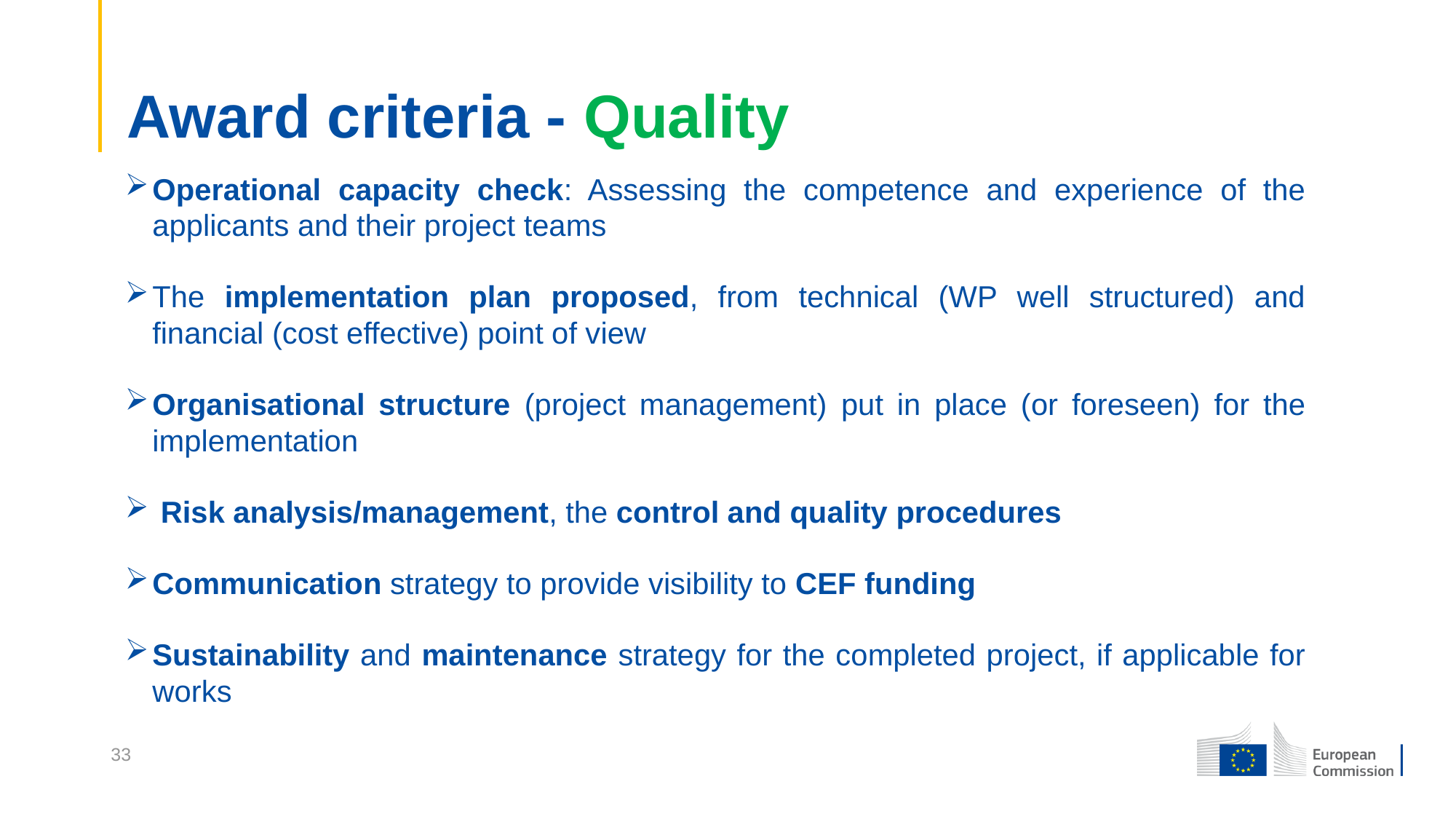

# Award criteria - Quality
Operational capacity check: Assessing the competence and experience of the applicants and their project teams
The implementation plan proposed, from technical (WP well structured) and financial (cost effective) point of view
Organisational structure (project management) put in place (or foreseen) for the implementation
 Risk analysis/management, the control and quality procedures
Communication strategy to provide visibility to CEF funding
Sustainability and maintenance strategy for the completed project, if applicable for works
33